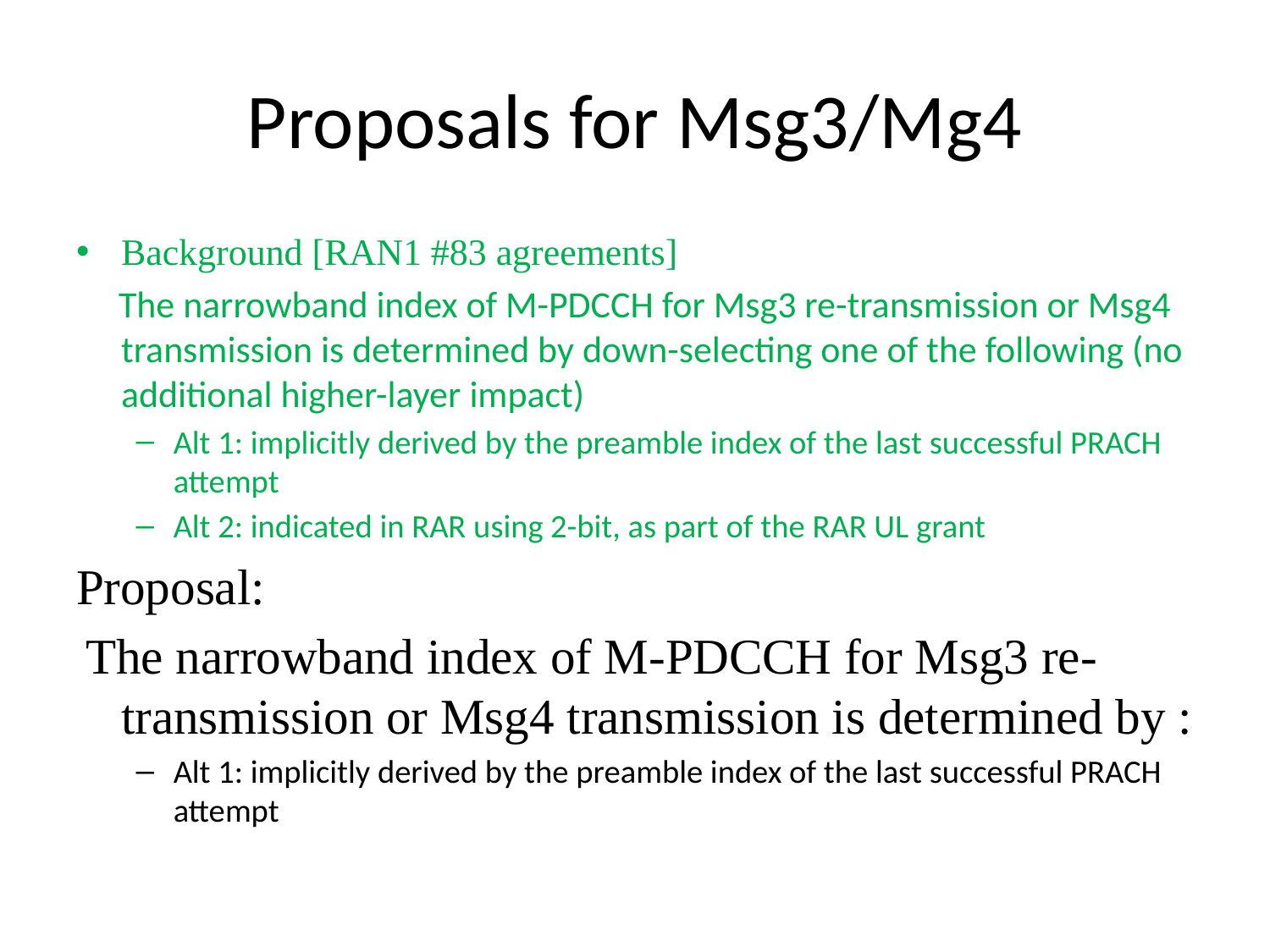

# Proposals for Msg3/Mg4
Background [RAN1 #83 agreements]
     The narrowband index of M-PDCCH for Msg3 re-transmission or Msg4 transmission is determined by down-selecting one of the following (no additional higher-layer impact)
Alt 1: implicitly derived by the preamble index of the last successful PRACH attempt
Alt 2: indicated in RAR using 2-bit, as part of the RAR UL grant
Proposal:
 The narrowband index of M-PDCCH for Msg3 re-transmission or Msg4 transmission is determined by :
Alt 1: implicitly derived by the preamble index of the last successful PRACH attempt